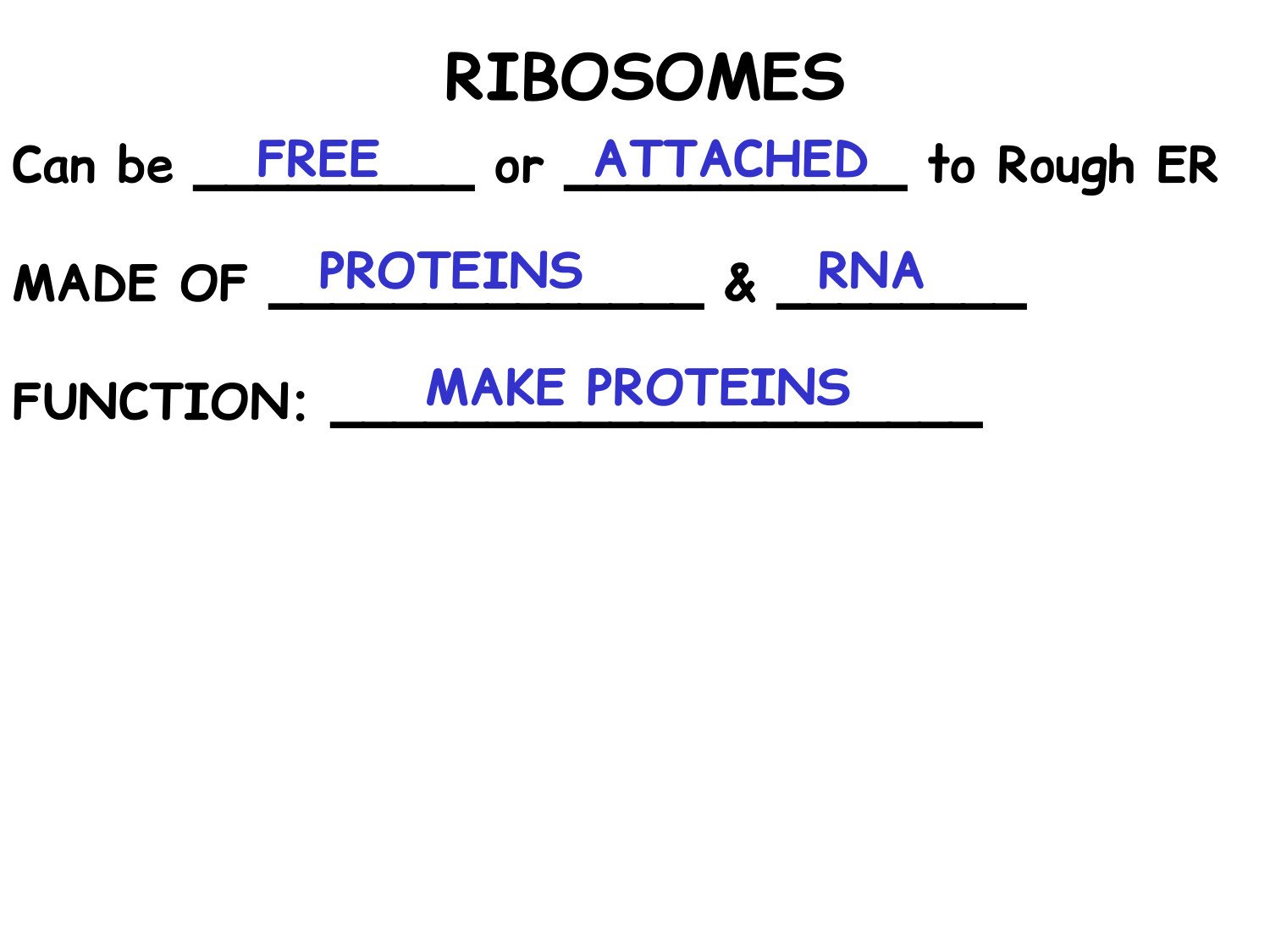

# RIBOSOMES
FREE          ATTACHED
Can be _________ or ___________ to Rough ER

MADE OF ______________ & ________

FUNCTION: _____________________

PROTEINS           RNA
MAKE PROTEINS